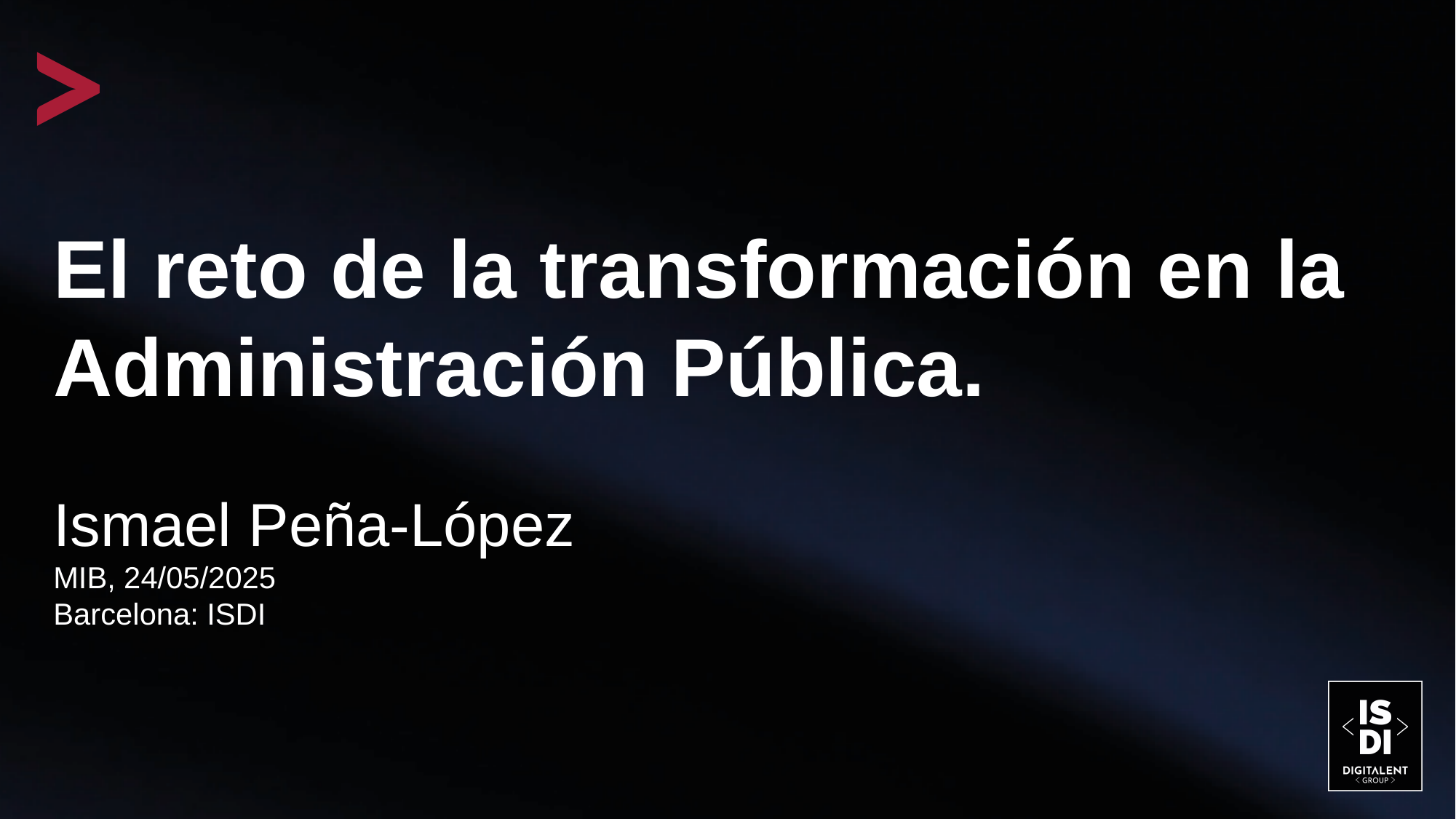

El reto de la transformación en la Administración Pública.

Ismael Peña-López
MIB, 24/05/2025
Barcelona: ISDI